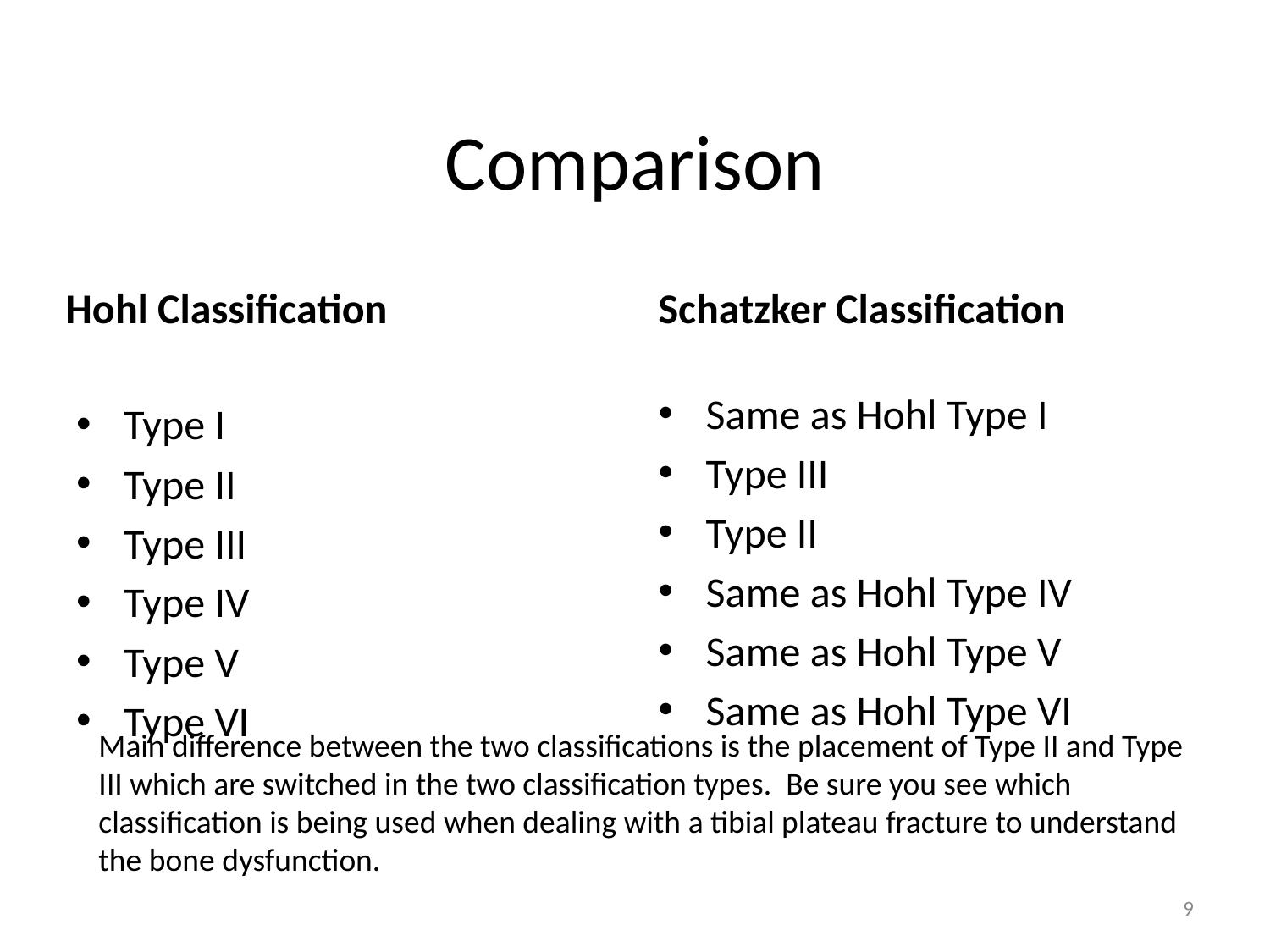

# Comparison
Hohl Classification
Schatzker Classification
Same as Hohl Type I
Type III
Type II
Same as Hohl Type IV
Same as Hohl Type V
Same as Hohl Type VI

Type I
Type II
Type III
Type IV
Type V
Type VI
Main difference between the two classifications is the placement of Type II and Type
III which are switched in the two classification types.  Be sure you see which
classification is being used when dealing with a tibial plateau fracture to understand
the bone dysfunction.
9